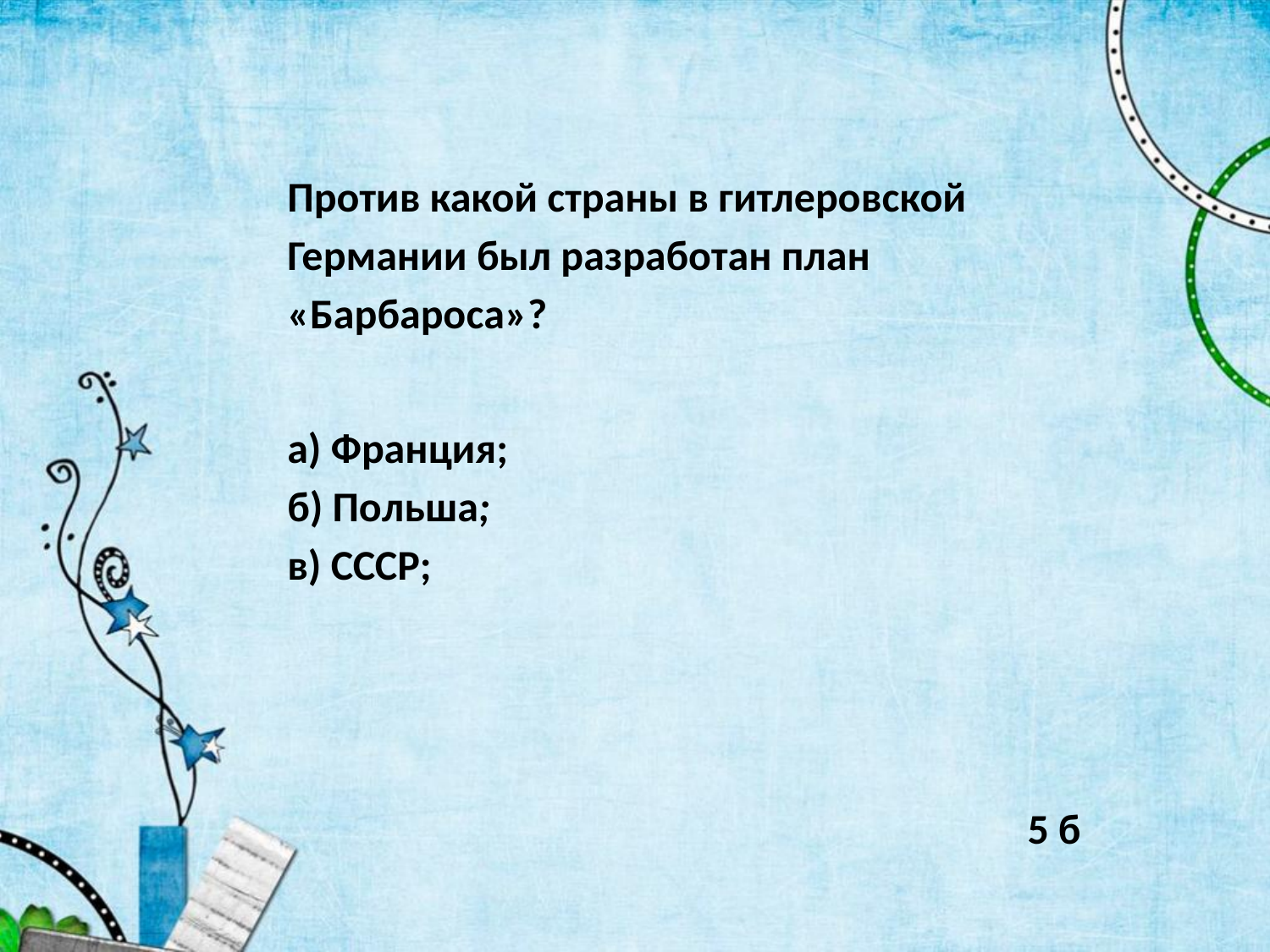

Против какой страны в гитлеровской Германии был разработан план «Барбароса»?
а) Франция;
б) Польша;
в) СССР;
5 б